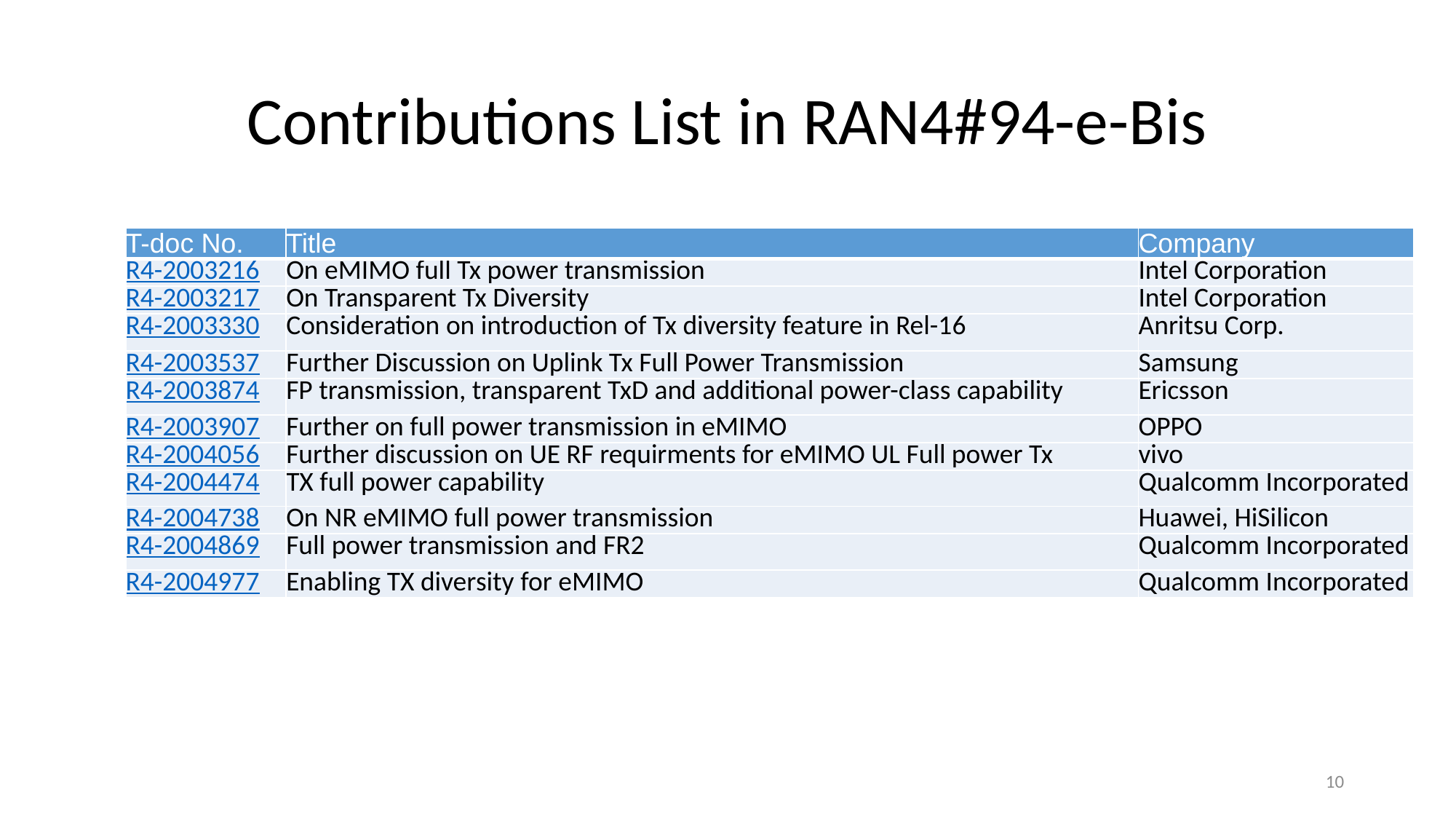

# Contributions List in RAN4#94-e-Bis
| T-doc No. | Title | Company |
| --- | --- | --- |
| R4-2003216 | On eMIMO full Tx power transmission | Intel Corporation |
| R4-2003217 | On Transparent Tx Diversity | Intel Corporation |
| R4-2003330 | Consideration on introduction of Tx diversity feature in Rel-16 | Anritsu Corp. |
| R4-2003537 | Further Discussion on Uplink Tx Full Power Transmission | Samsung |
| R4-2003874 | FP transmission, transparent TxD and additional power-class capability | Ericsson |
| R4-2003907 | Further on full power transmission in eMIMO | OPPO |
| R4-2004056 | Further discussion on UE RF requirments for eMIMO UL Full power Tx | vivo |
| R4-2004474 | TX full power capability | Qualcomm Incorporated |
| R4-2004738 | On NR eMIMO full power transmission | Huawei, HiSilicon |
| R4-2004869 | Full power transmission and FR2 | Qualcomm Incorporated |
| R4-2004977 | Enabling TX diversity for eMIMO | Qualcomm Incorporated |
10